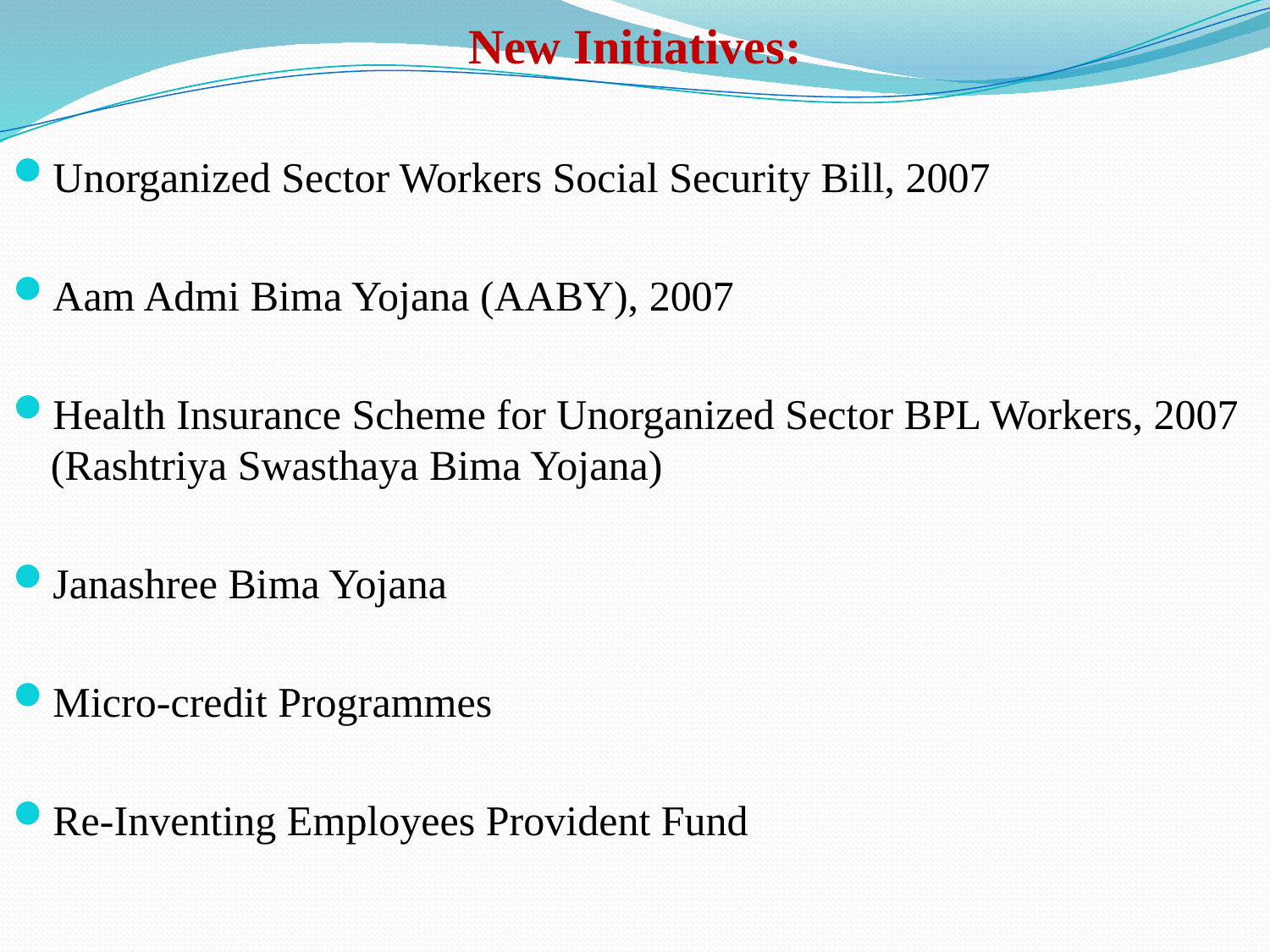

# New Initiatives:

Unorganized Sector Workers Social Security Bill, 2007

Aam Admi Bima Yojana (AABY), 2007

Health Insurance Scheme for Unorganized Sector BPL Workers, 2007 (Rashtriya Swasthaya Bima Yojana)

Janashree Bima Yojana

Micro-credit Programmes

Re-Inventing Employees Provident Fund